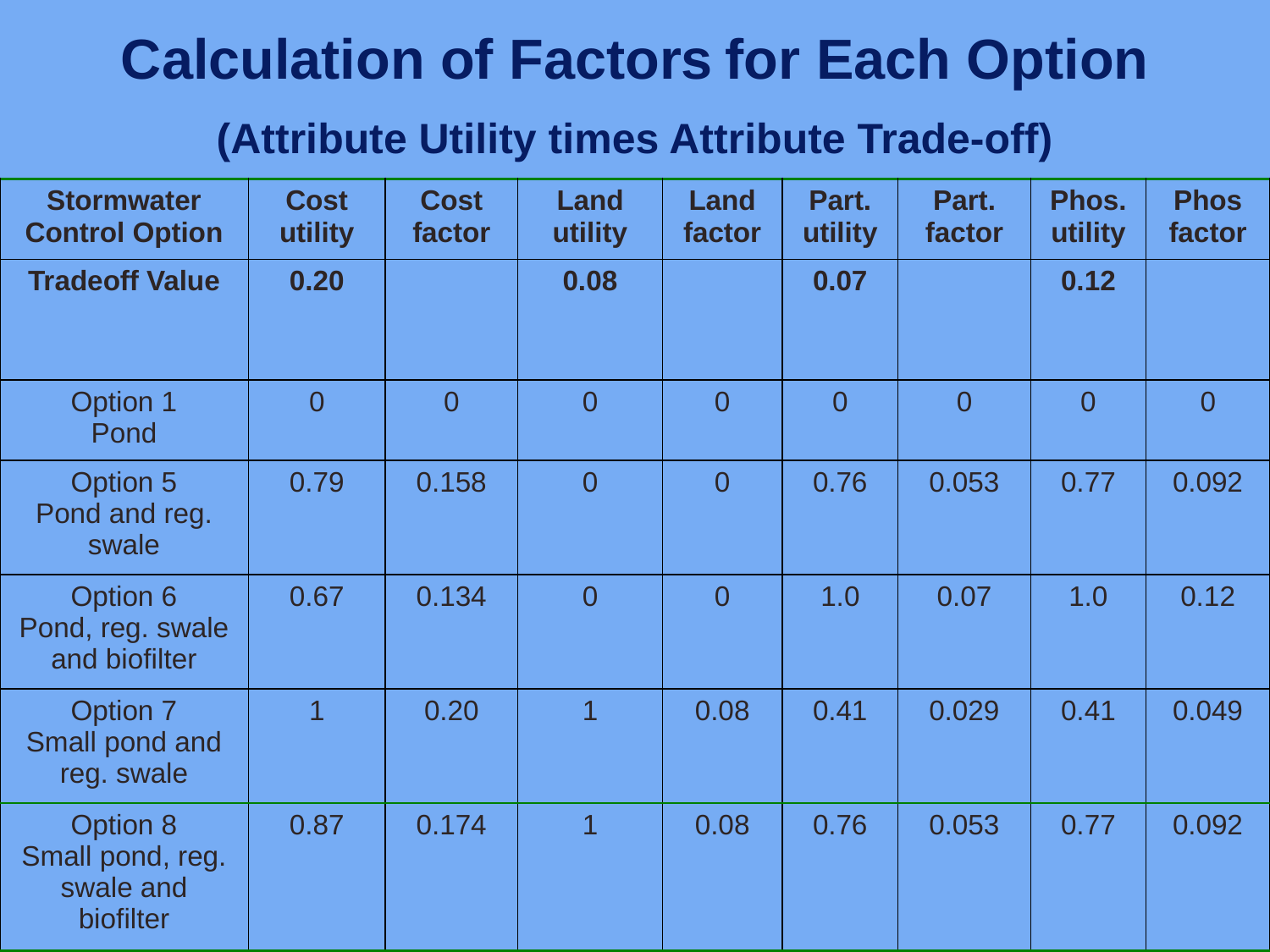

Calculation of Factors for Each Option
(Attribute Utility times Attribute Trade-off)
| Stormwater Control Option | Cost utility | Cost factor | Land utility | Land factor | Part. utility | Part. factor | Phos. utility | Phos factor |
| --- | --- | --- | --- | --- | --- | --- | --- | --- |
| Tradeoff Value | 0.20 |  | 0.08 |  | 0.07 |  | 0.12 |  |
| Option 1 Pond | 0 | 0 | 0 | 0 | 0 | 0 | 0 | 0 |
| Option 5 Pond and reg. swale | 0.79 | 0.158 | 0 | 0 | 0.76 | 0.053 | 0.77 | 0.092 |
| Option 6 Pond, reg. swale and biofilter | 0.67 | 0.134 | 0 | 0 | 1.0 | 0.07 | 1.0 | 0.12 |
| Option 7 Small pond and reg. swale | 1 | 0.20 | 1 | 0.08 | 0.41 | 0.029 | 0.41 | 0.049 |
| Option 8 Small pond, reg. swale and biofilter | 0.87 | 0.174 | 1 | 0.08 | 0.76 | 0.053 | 0.77 | 0.092 |